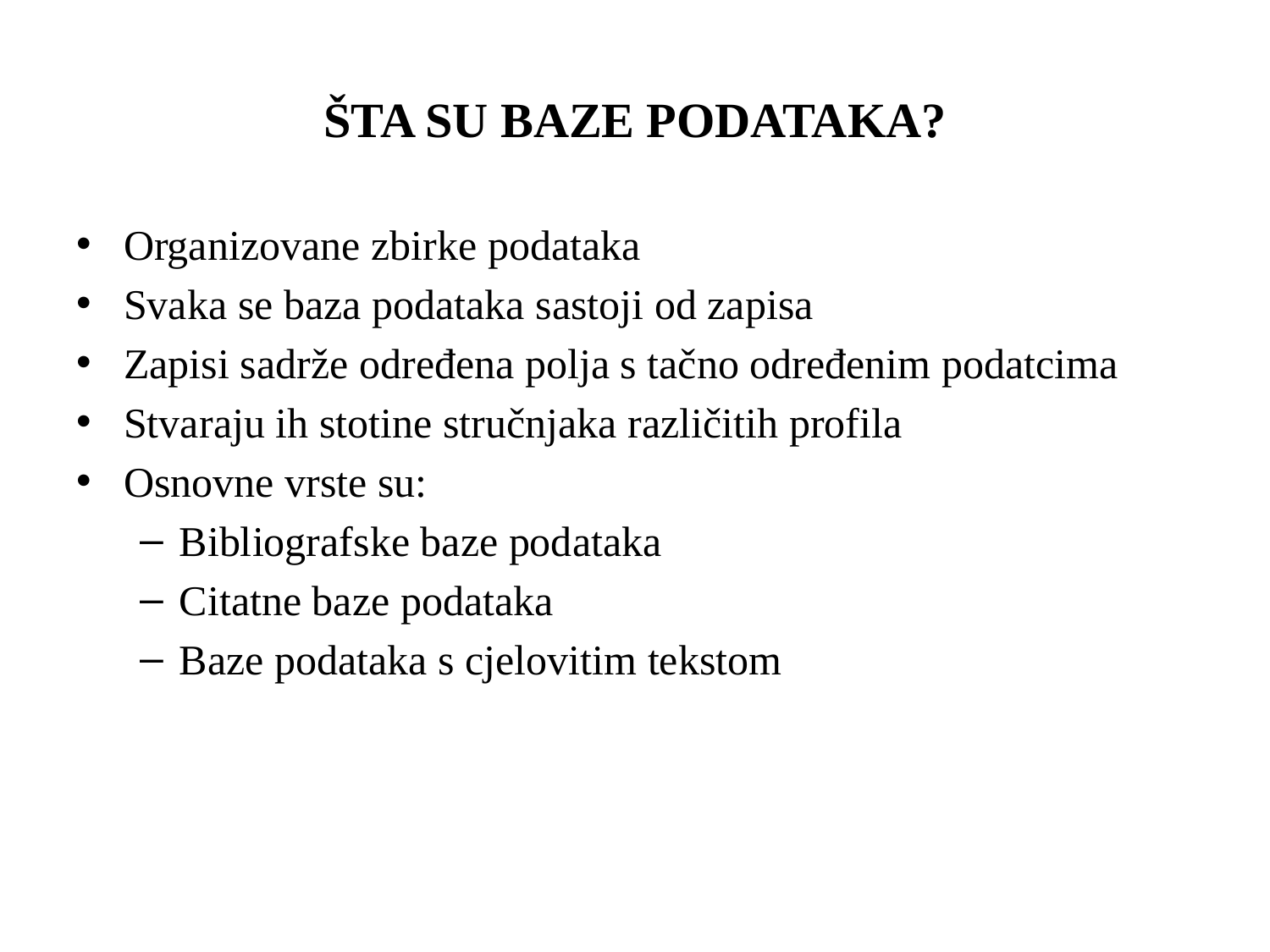

# ŠTA SU BAZE PODATAKA?
Organizovane zbirke podataka
Svaka se baza podataka sastoji od zapisa
Zapisi sadrže određena polja s tačno određenim podatcima
Stvaraju ih stotine stručnjaka različitih profila
Osnovne vrste su:
Bibliografske baze podataka
Citatne baze podataka
Baze podataka s cjelovitim tekstom